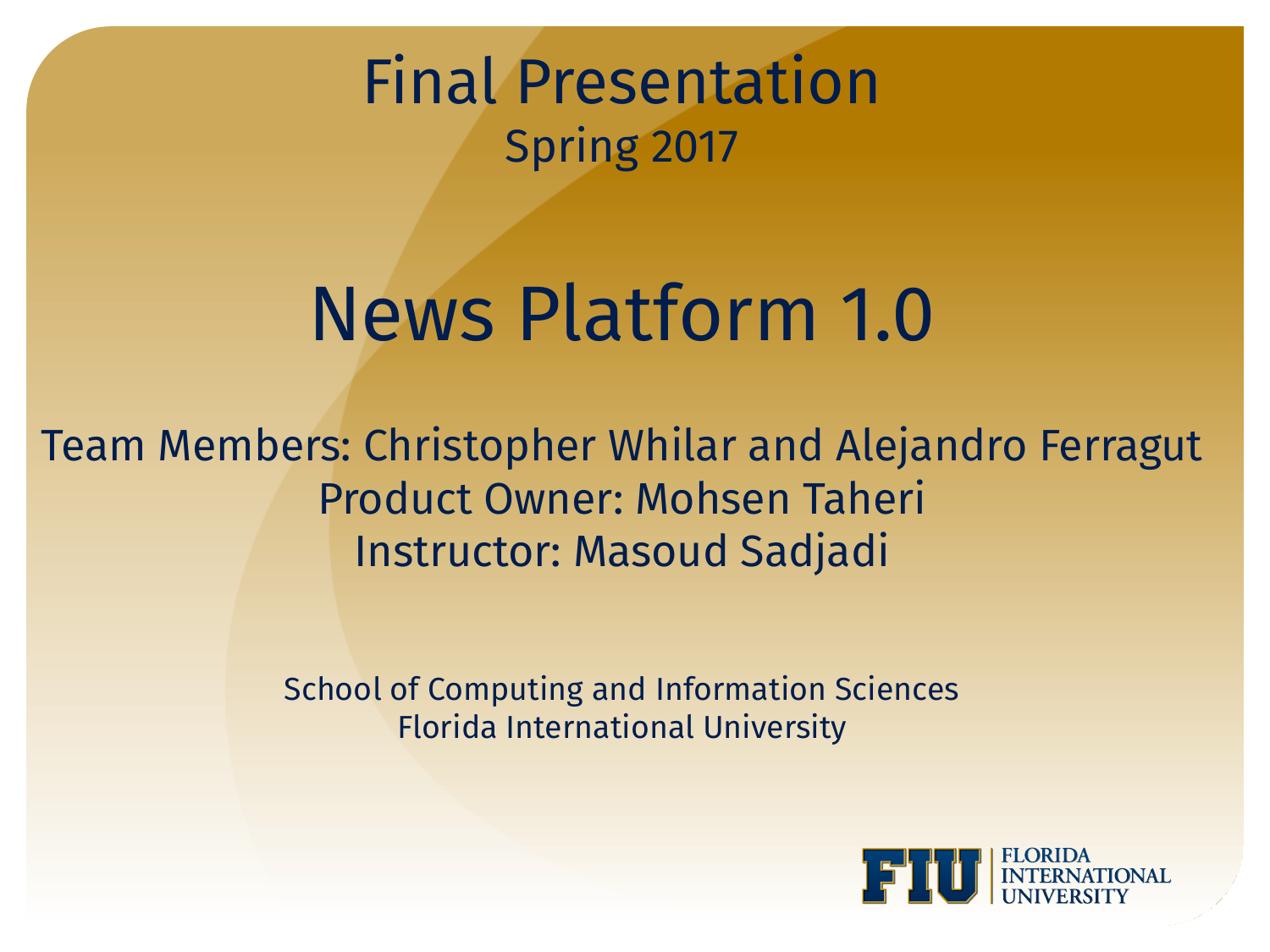

Final Presentation
Spring 2017
# News Platform 1.0

Team Members: Christopher Whilar and Alejandro Ferragut
Product Owner: Mohsen Taheri
Instructor: Masoud Sadjadi
School of Computing and Information Sciences
Florida International University